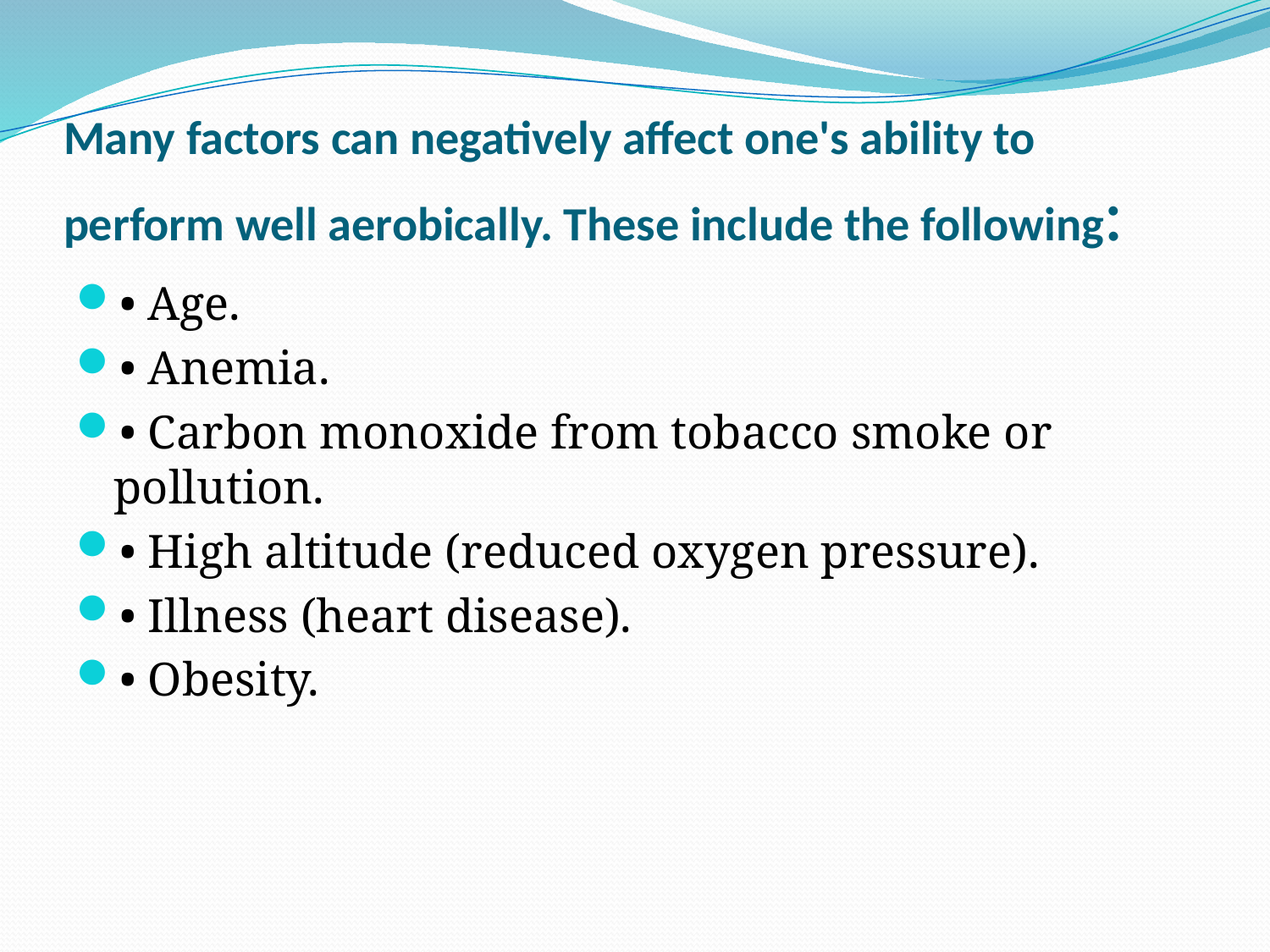

# Many factors can negatively affect one's ability to perform well aerobically. These include the following:
• Age.
• Anemia.
• Carbon monoxide from tobacco smoke or pollution.
• High altitude (reduced oxygen pressure).
• Illness (heart disease).
• Obesity.